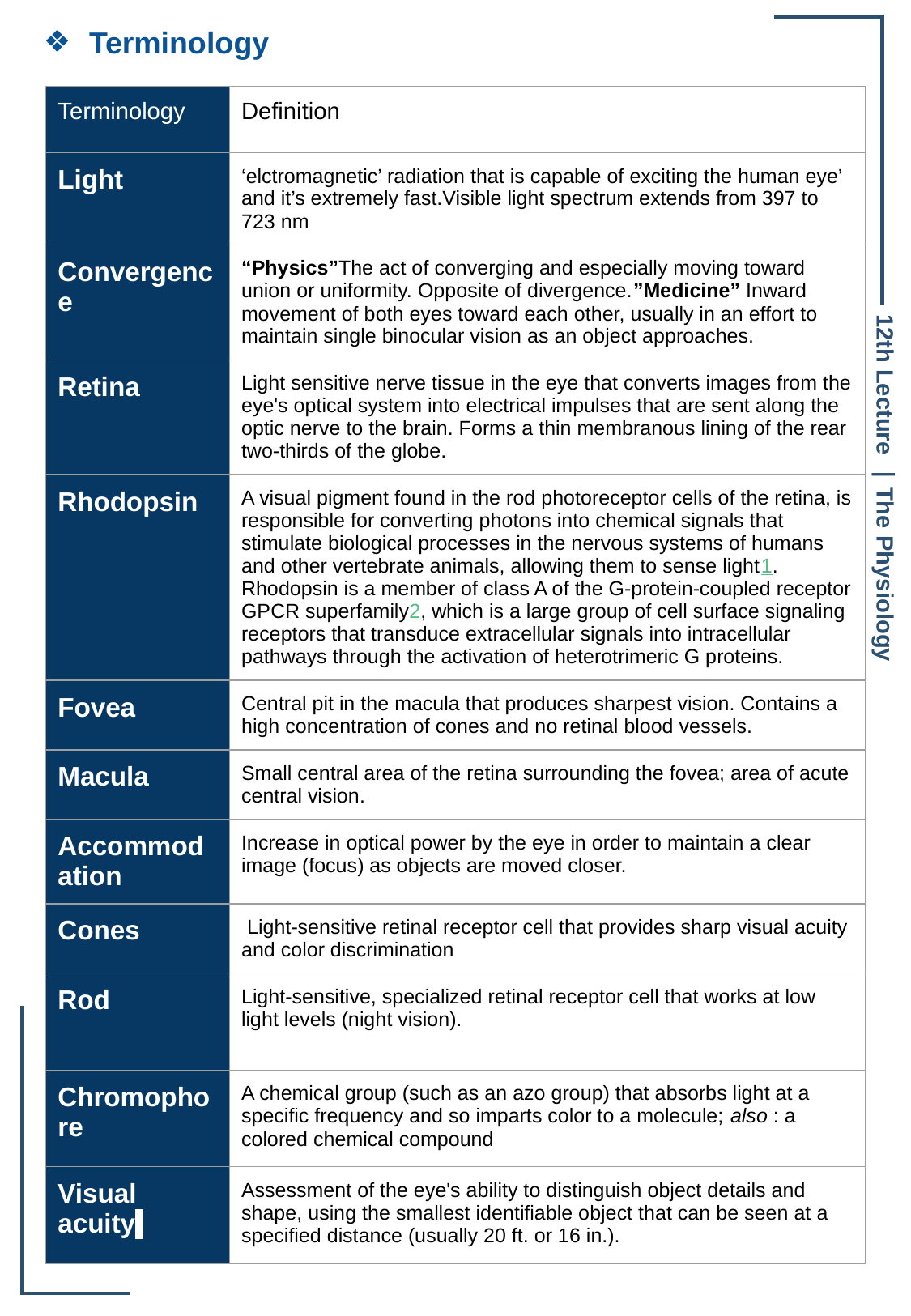

Terminology
| Terminology | Definition |
| --- | --- |
| Light | ‘elctromagnetic’ radiation that is capable of exciting the human eye’ and it’s extremely fast.Visible light spectrum extends from 397 to 723 nm |
| Convergence | “Physics”The act of converging and especially moving toward union or uniformity. Opposite of divergence.”Medicine” Inward movement of both eyes toward each other, usually in an effort to maintain single binocular vision as an object approaches. |
| Retina | Light sensitive nerve tissue in the eye that converts images from the eye's optical system into electrical impulses that are sent along the optic nerve to the brain. Forms a thin membranous lining of the rear two-thirds of the globe. |
| Rhodopsin | A visual pigment found in the rod photoreceptor cells of the retina, is responsible for converting photons into chemical signals that stimulate biological processes in the nervous systems of humans and other vertebrate animals, allowing them to sense light1. Rhodopsin is a member of class A of the G-protein-coupled receptor GPCR superfamily2, which is a large group of cell surface signaling receptors that transduce extracellular signals into intracellular pathways through the activation of heterotrimeric G proteins. |
| Fovea | Central pit in the macula that produces sharpest vision. Contains a high concentration of cones and no retinal blood vessels. |
| Macula | Small central area of the retina surrounding the fovea; area of acute central vision. |
| Accommodation | Increase in optical power by the eye in order to maintain a clear image (focus) as objects are moved closer. |
| Cones | Light-sensitive retinal receptor cell that provides sharp visual acuity and color discrimination |
| Rod | Light-sensitive, specialized retinal receptor cell that works at low light levels (night vision). |
| Chromophore | A chemical group (such as an azo group) that absorbs light at a specific frequency and so imparts color to a molecule; also : a colored chemical compound |
| Visual acuity | Assessment of the eye's ability to distinguish object details and shape, using the smallest identifiable object that can be seen at a specified distance (usually 20 ft. or 16 in.). |
12th Lecture  ∣ The Physiology Team